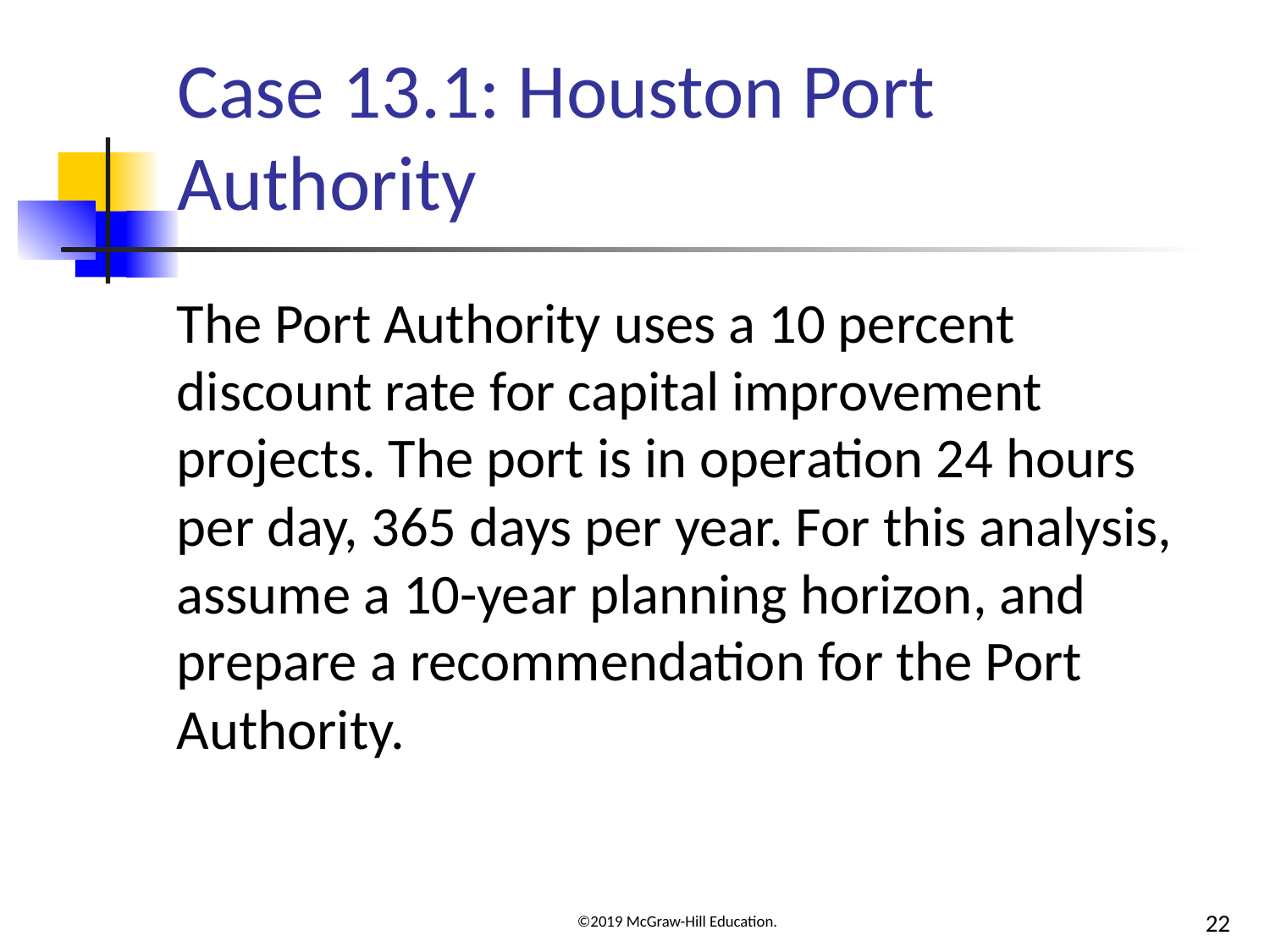

# Case 13.1: Houston Port Authority
The Port Authority uses a 10 percent discount rate for capital improvement projects. The port is in operation 24 hours per day, 365 days per year. For this analysis, assume a 10-year planning horizon, and prepare a recommendation for the Port Authority.